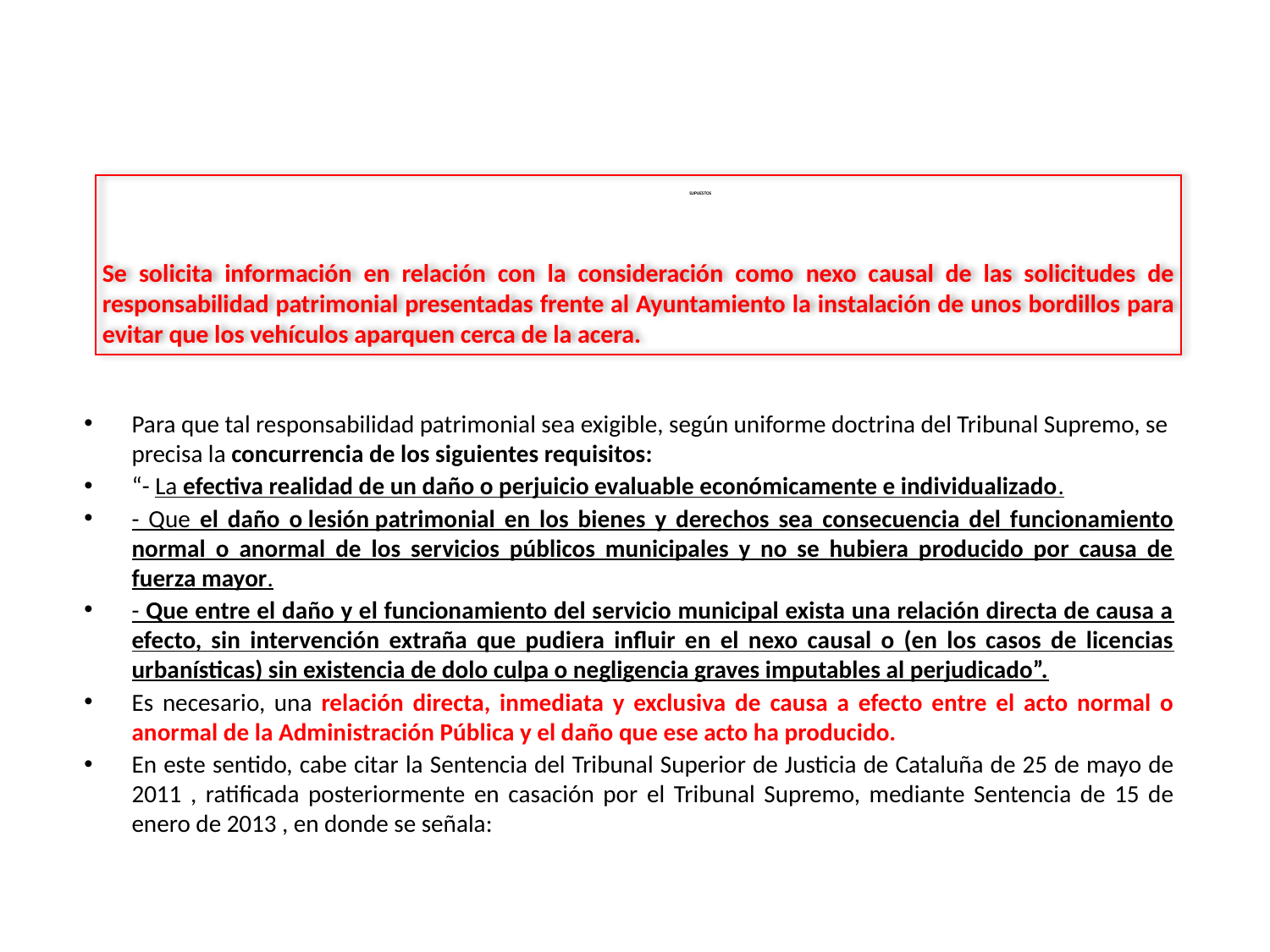

Se solicita información en relación con la consideración como nexo causal de las solicitudes de responsabilidad patrimonial presentadas frente al Ayuntamiento la instalación de unos bordillos para evitar que los vehículos aparquen cerca de la acera.

# SUPUESTOS
Para que tal responsabilidad patrimonial sea exigible, según uniforme doctrina del Tribunal Supremo, se precisa la concurrencia de los siguientes requisitos:
“- La efectiva realidad de un daño o perjuicio evaluable económicamente e individualizado.
- Que el daño o lesión patrimonial en los bienes y derechos sea consecuencia del funcionamiento normal o anormal de los servicios públicos municipales y no se hubiera producido por causa de fuerza mayor.
- Que entre el daño y el funcionamiento del servicio municipal exista una relación directa de causa a efecto, sin intervención extraña que pudiera influir en el nexo causal o (en los casos de licencias urbanísticas) sin existencia de dolo culpa o negligencia graves imputables al perjudicado”.
Es necesario, una relación directa, inmediata y exclusiva de causa a efecto entre el acto normal o anormal de la Administración Pública y el daño que ese acto ha producido.
En este sentido, cabe citar la Sentencia del Tribunal Superior de Justicia de Cataluña de 25 de mayo de 2011 , ratificada posteriormente en casación por el Tribunal Supremo, mediante Sentencia de 15 de enero de 2013 , en donde se señala: